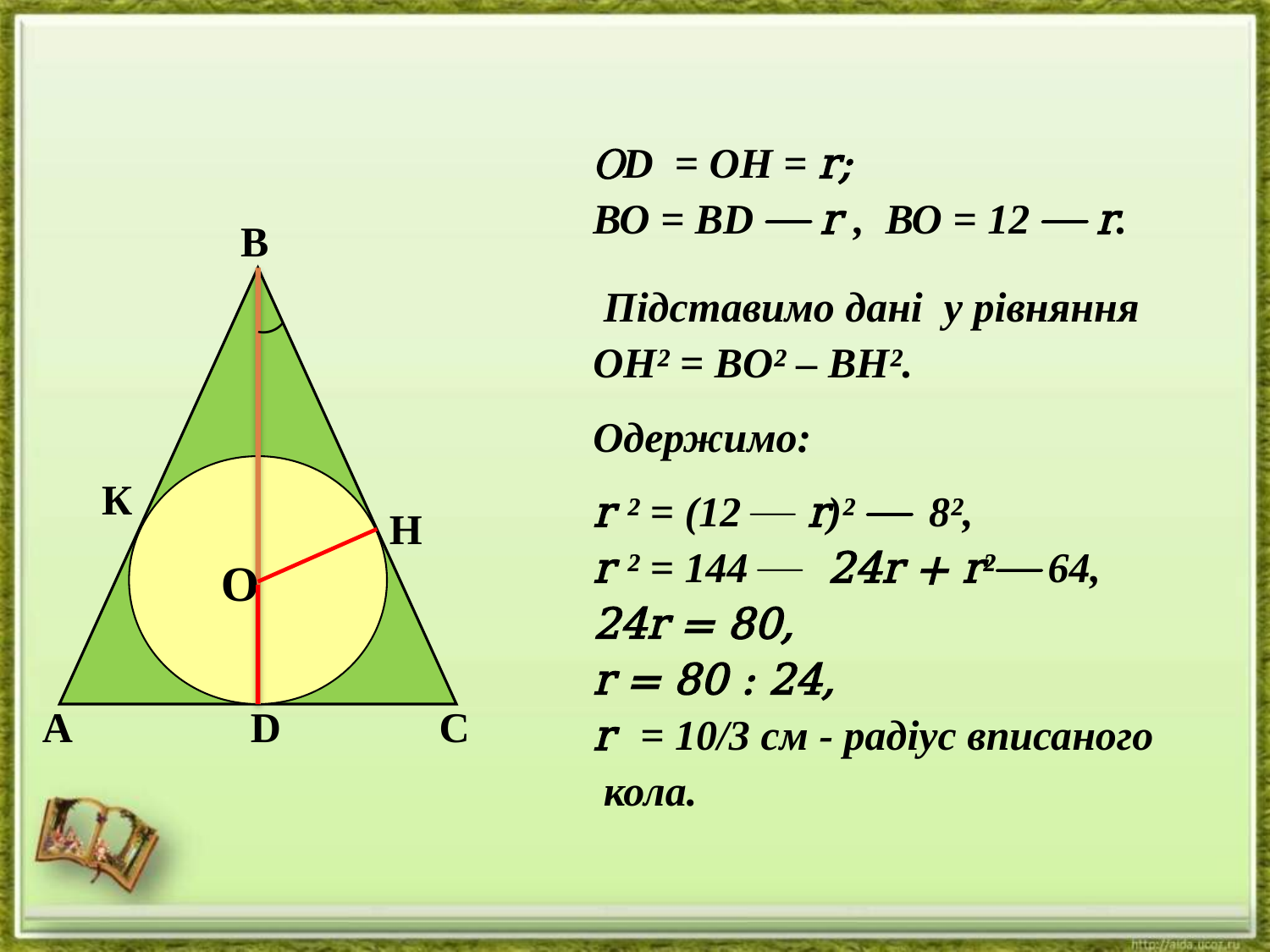

#

ОD  = ОН = r;
ВО = ВD ⎯ r ,  ВО = 12 ⎯ r.

 Підставимо дані  у рівняння
OH² = BO² – BH².

Одержимо:

r ² = (12 ⎯ r)² ⎯  8²,
r ² = 144 ⎯  24r + r²⎯ 64,
24r = 80,
r = 80 : 24,
r  = 10/3 см - радіус вписаного
 кола.

В

)

К
Н
О
А
D
С